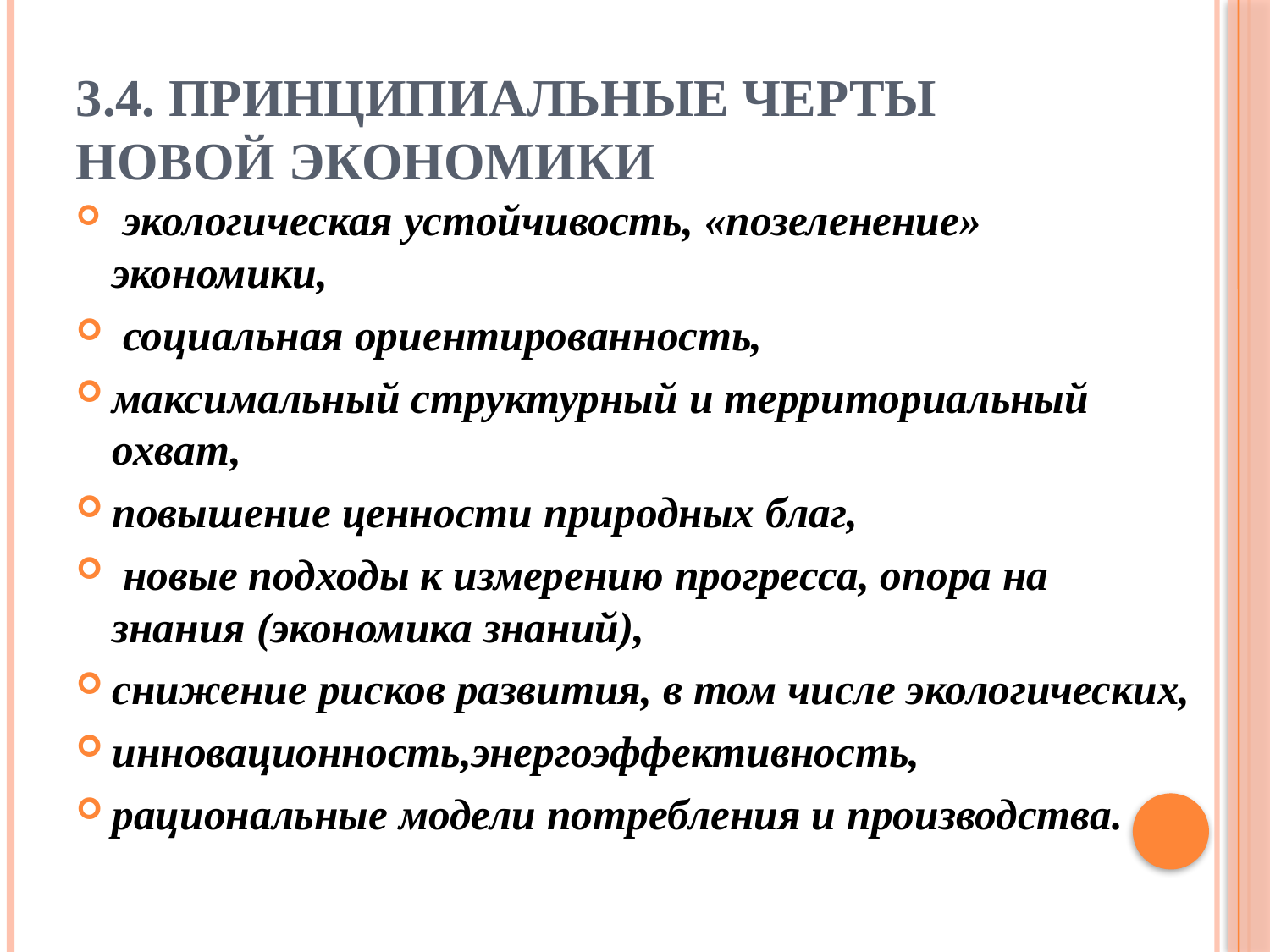

# 3.4. Принципиальные черты новой экономики
 экологическая устойчивость, «позеленение» экономики,
 социальная ориентированность,
максимальный структурный и территориальный охват,
повышение ценности природных благ,
 новые подходы к измерению прогресса, опора на знания (экономика знаний),
снижение рисков развития, в том числе экологических,
инновационность,энергоэффективность,
рациональные модели потребления и производства.